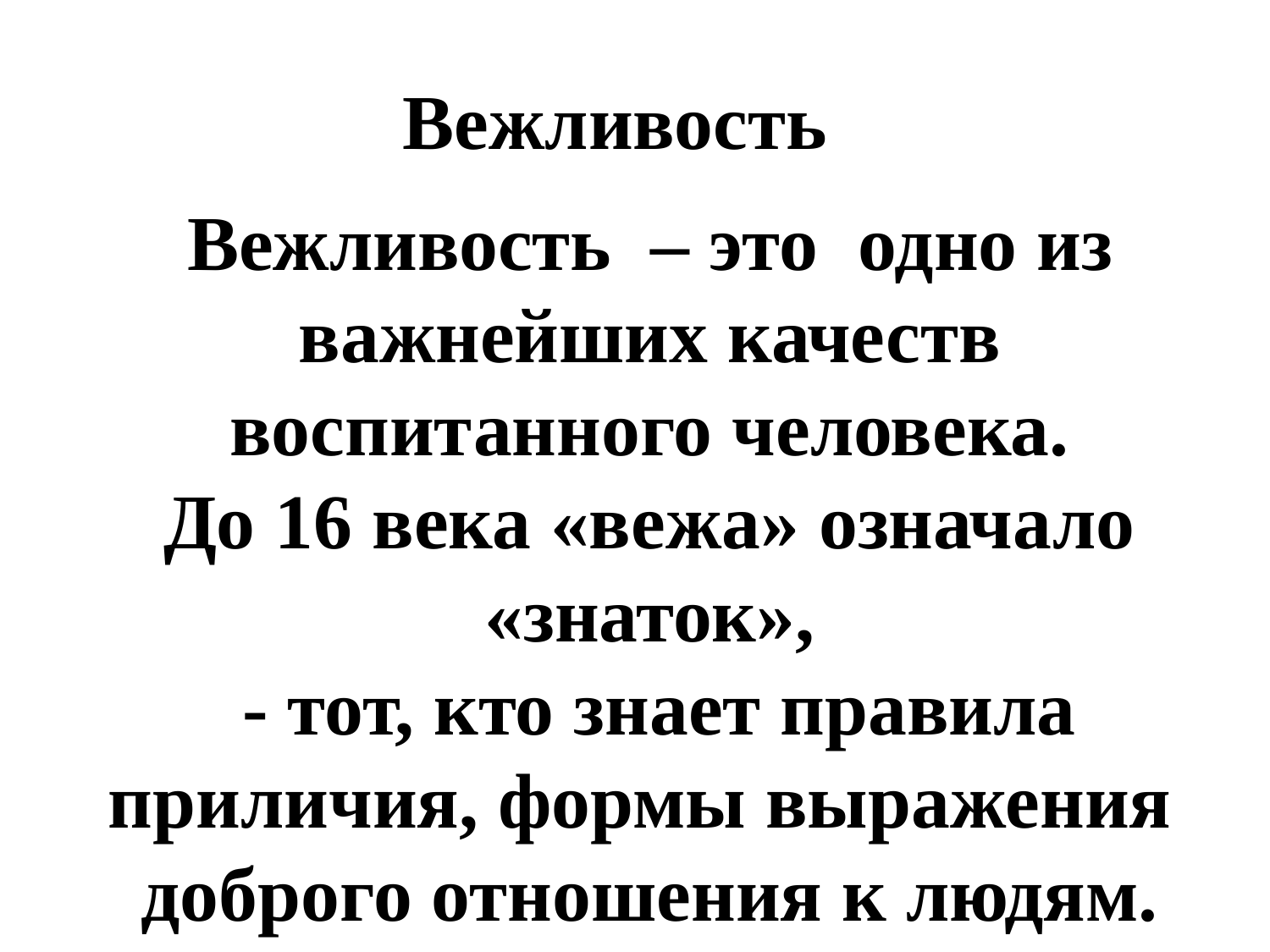

# Вежливость
Вежливость  – это  одно из важнейших качеств
 воспитанного человека.
До 16 века «вежа» означало «знаток»,
 - тот, кто знает правила приличия, формы выражения
доброго отношения к людям.